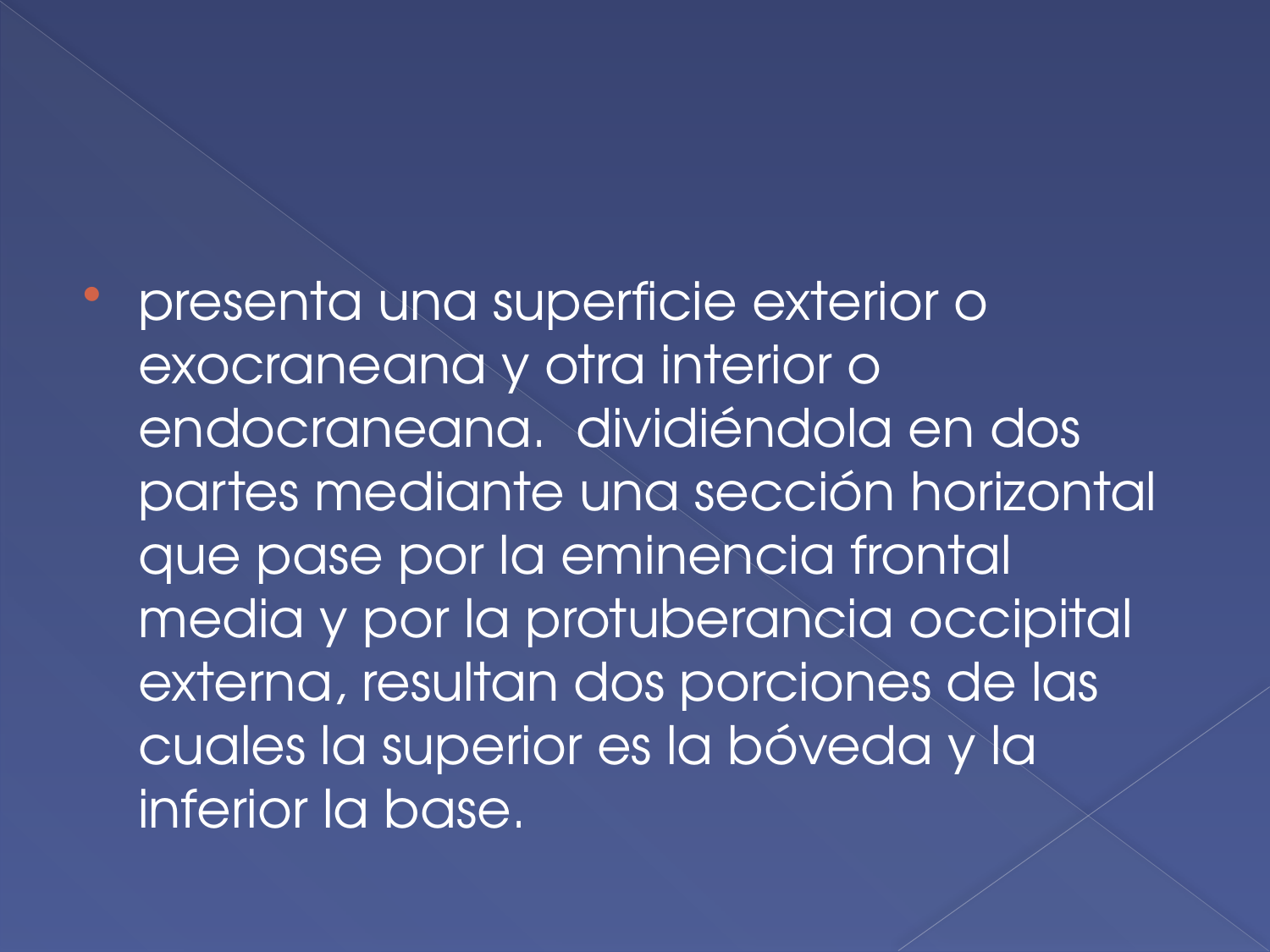

#
presenta una superficie exterior o exocraneana y otra interior o endocraneana.  dividiéndola en dos partes mediante una sección horizontal que pase por la eminencia frontal media y por la protuberancia occipital externa, resultan dos porciones de las cuales la superior es la bóveda y la inferior la base.